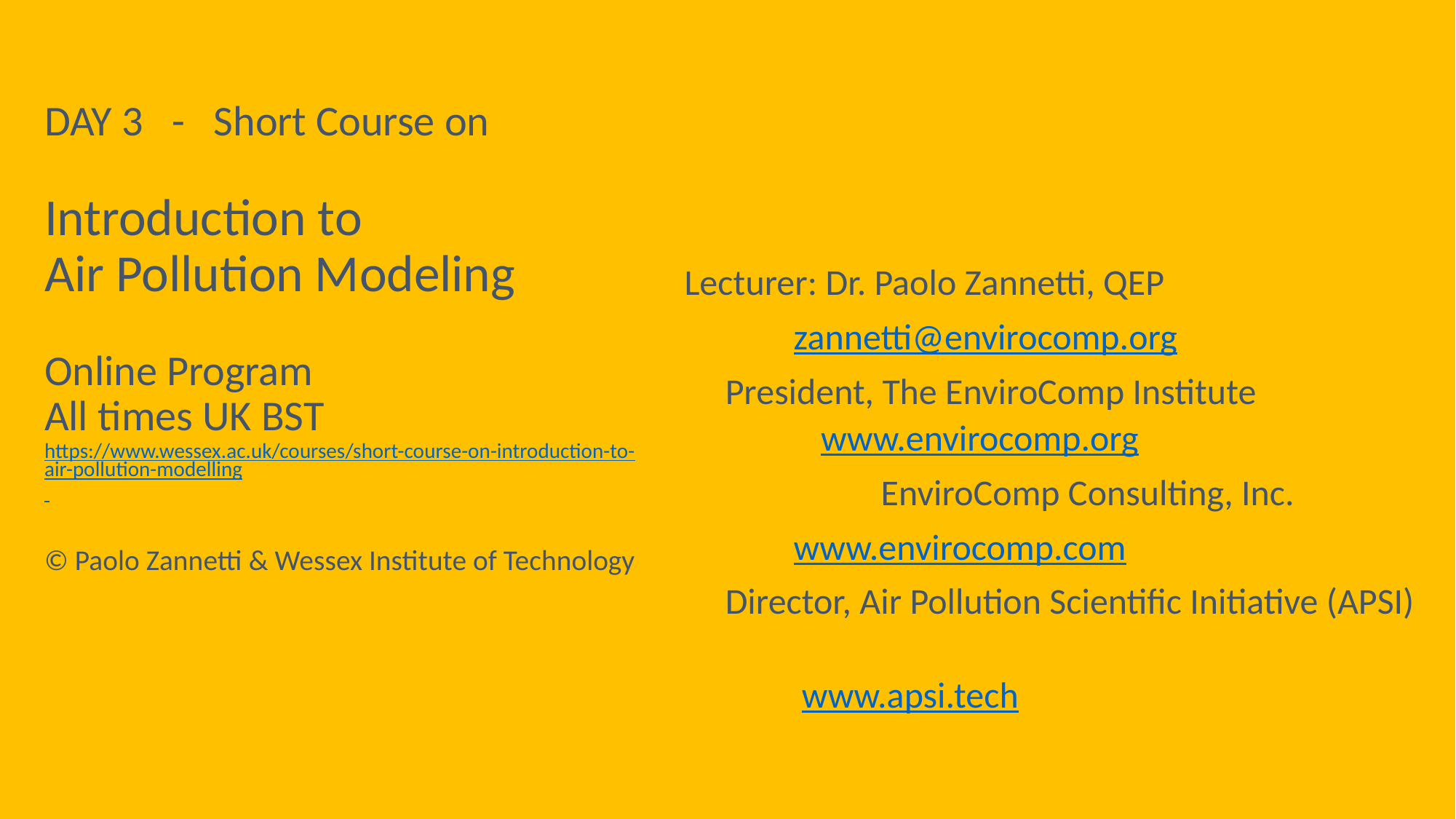

# DAY 3   -   Short Course on Introduction to Air Pollution Modeling Online Program All times UK BST https://www.wessex.ac.uk/courses/short-course-on-introduction-to-air-pollution-modelling © Paolo Zannetti & Wessex Institute of Technology
Lecturer: Dr. Paolo Zannetti, QEP
	zannetti@envirocomp.org
     President, The EnviroComp Institute
	www.envirocomp.org
                        EnviroComp Consulting, Inc.
	www.envirocomp.com
     Director, Air Pollution Scientific Initiative (APSI)
	 www.apsi.tech